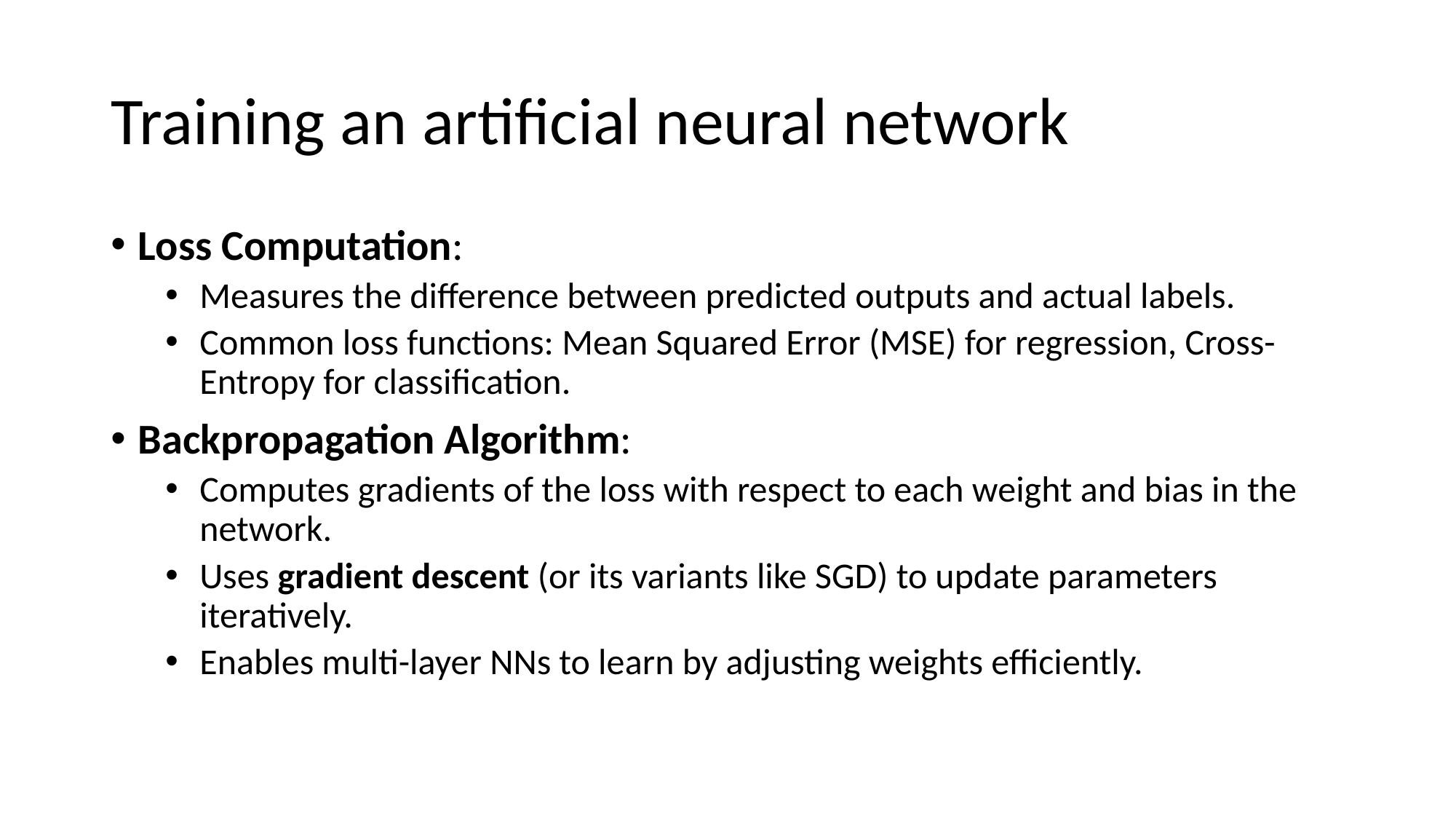

# Training an artificial neural network
Loss Computation:
Measures the difference between predicted outputs and actual labels.
Common loss functions: Mean Squared Error (MSE) for regression, Cross-Entropy for classification.
Backpropagation Algorithm:
Computes gradients of the loss with respect to each weight and bias in the network.
Uses gradient descent (or its variants like SGD) to update parameters iteratively.
Enables multi-layer NNs to learn by adjusting weights efficiently.